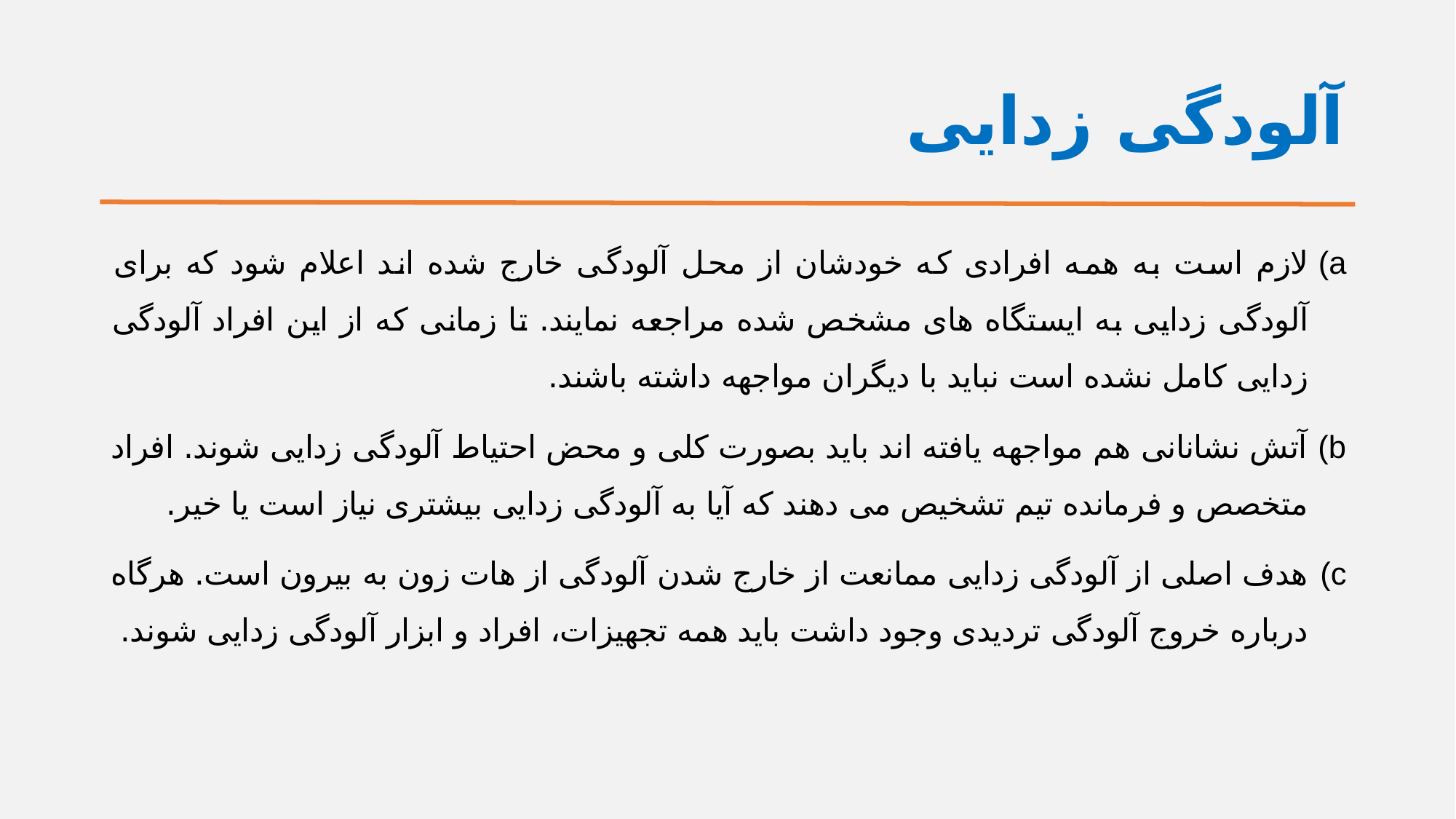

# آلودگی زدایی
لازم است به همه افرادی که خودشان از محل آلودگی خارج شده اند اعلام شود که برای آلودگی زدایی به ایستگاه های مشخص شده مراجعه نمایند. تا زمانی که از این افراد آلودگی زدایی کامل نشده است نباید با دیگران مواجهه داشته باشند.
آتش نشانانی هم مواجهه یافته اند باید بصورت کلی و محض احتیاط آلودگی زدایی شوند. افراد متخصص و فرمانده تیم تشخیص می دهند که آیا به آلودگی زدایی بیشتری نیاز است یا خیر.
هدف اصلی از آلودگی زدایی ممانعت از خارج شدن آلودگی از هات زون به بیرون است. هرگاه درباره خروج آلودگی تردیدی وجود داشت باید همه تجهیزات، افراد و ابزار آلودگی زدایی شوند.